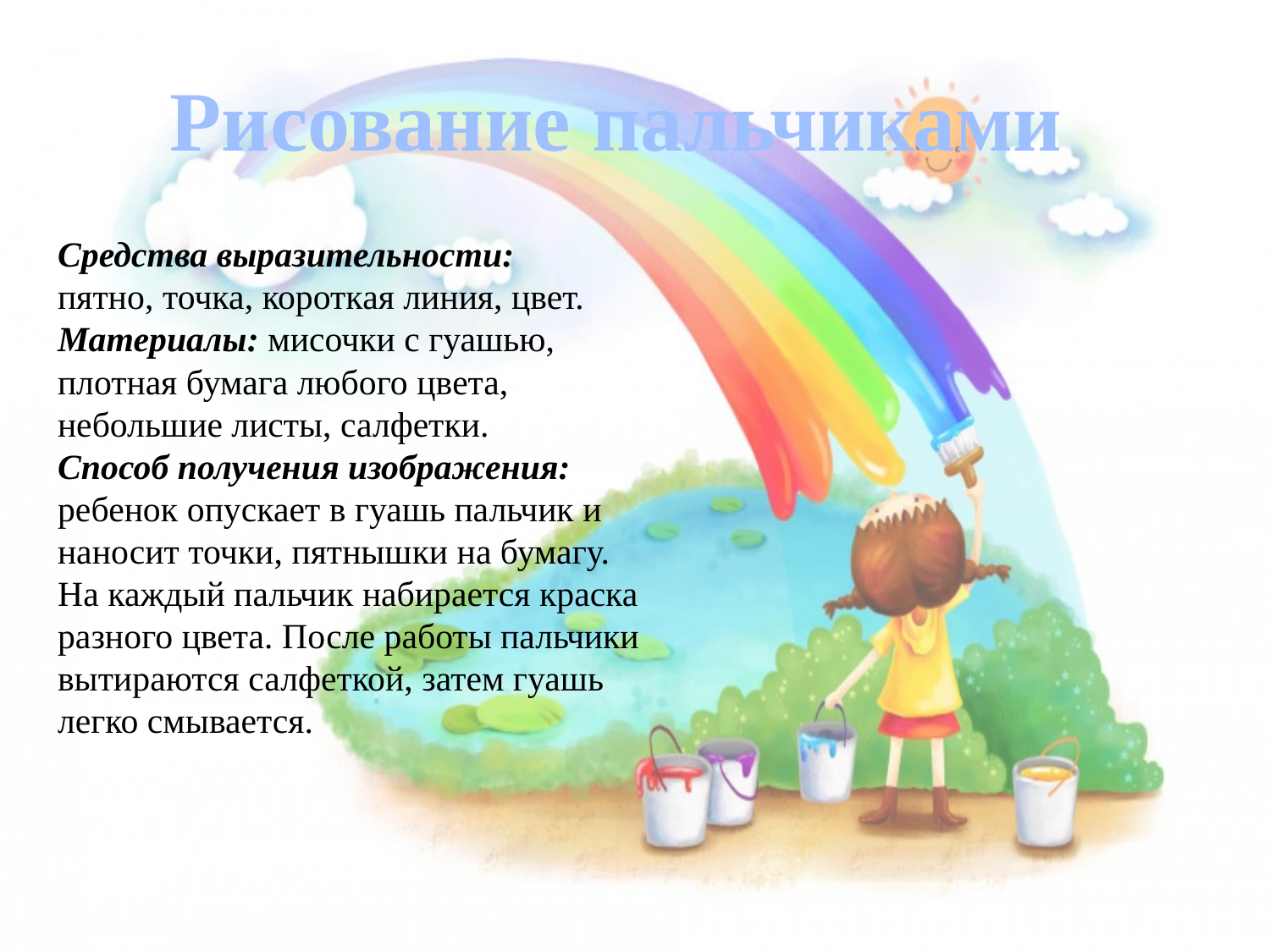

Рисование пальчиками
# Средства выразительности: пятно, точка, короткая линия, цвет. Материалы: мисочки с гуашью, плотная бумага любого цвета, небольшие листы, салфетки. Способ получения изображения: ребенок опускает в гуашь пальчик и наносит точки, пятнышки на бумагу. На каждый пальчик набирается краска разного цвета. После работы пальчики вытираются салфеткой, затем гуашь легко смывается.